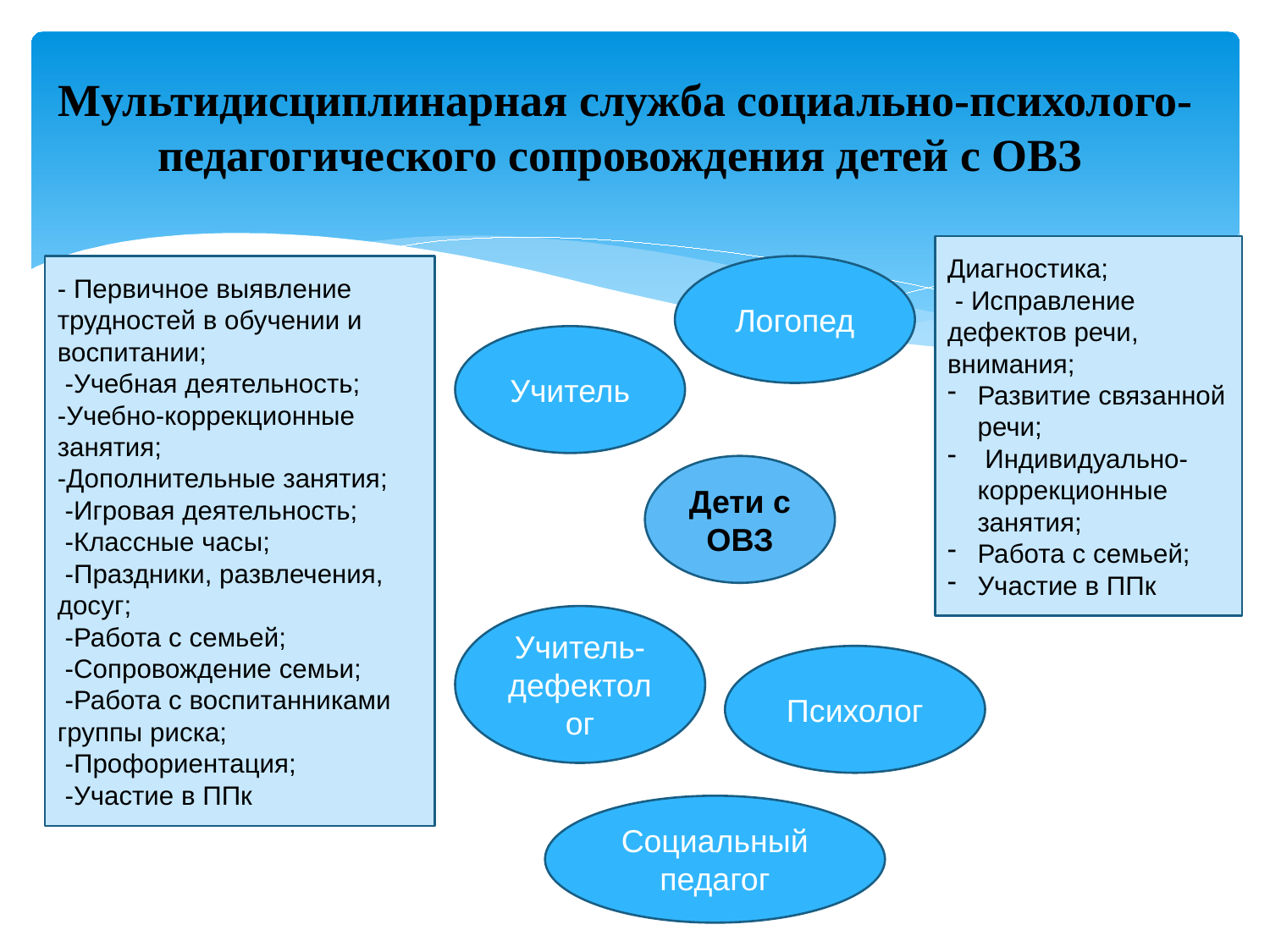

# Мультидисциплинарная служба социально-психолого-педагогического сопровождения детей с ОВЗ
Диагностика;
 - Исправление дефектов речи, внимания;
Развитие связанной речи;
 Индивидуально- коррекционные занятия;
Работа с семьей;
Участие в ППк
- Первичное выявление трудностей в обучении и воспитании;
 -Учебная деятельность;
-Учебно-коррекционные занятия;
-Дополнительные занятия;
 -Игровая деятельность;
 -Классные часы;
 -Праздники, развлечения, досуг;
 -Работа с семьей;
 -Сопровождение семьи;
 -Работа с воспитанниками группы риска;
 -Профориентация;
 -Участие в ППк
Логопед
Учитель
Дети с ОВЗ
Учитель-дефектолог
Психолог
Социальный педагог